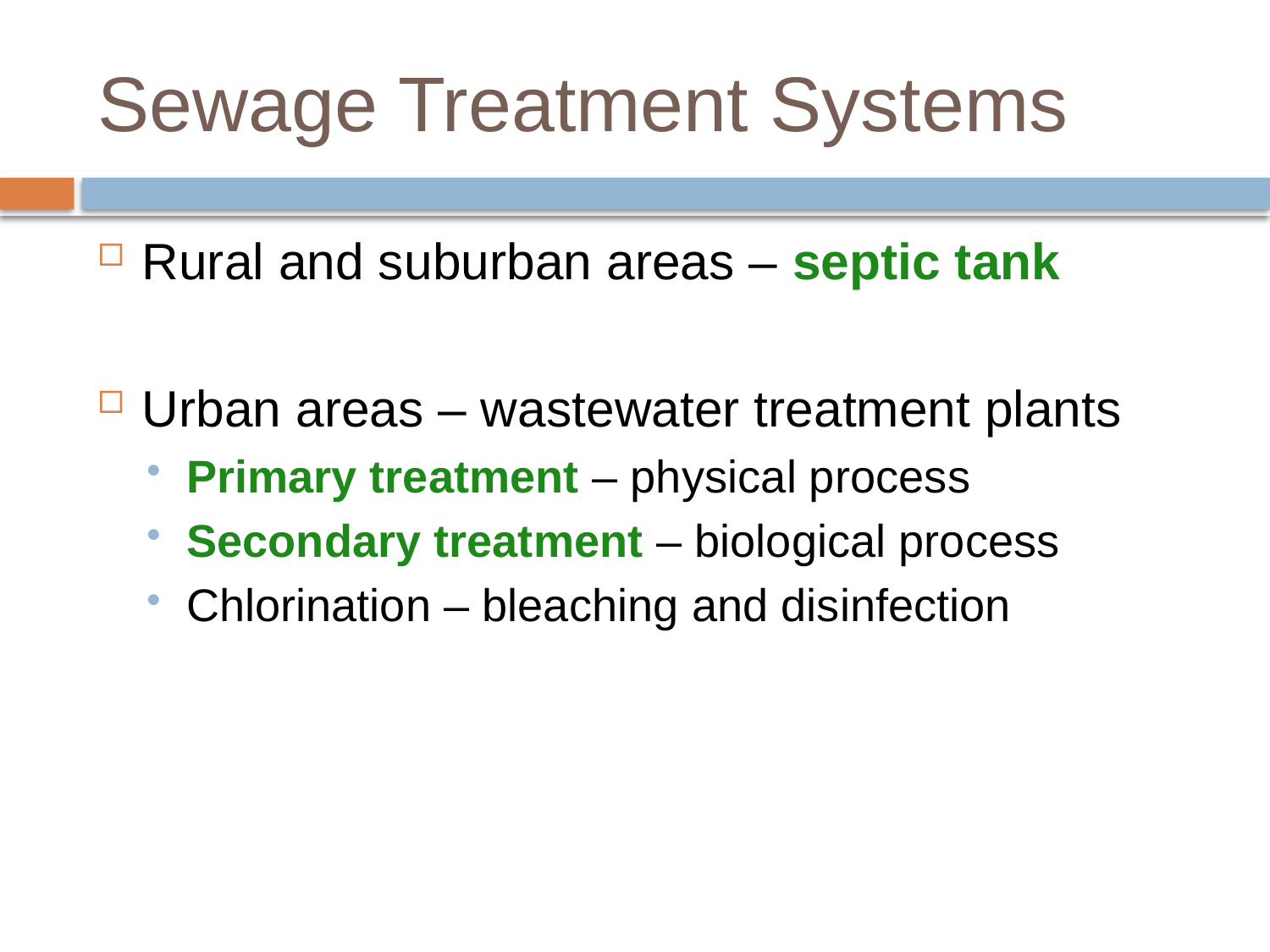

# Sewage Treatment Systems
Rural and suburban areas – septic tank

Urban areas – wastewater treatment plants
Primary treatment – physical process
Secondary treatment – biological process
Chlorination – bleaching and disinfection